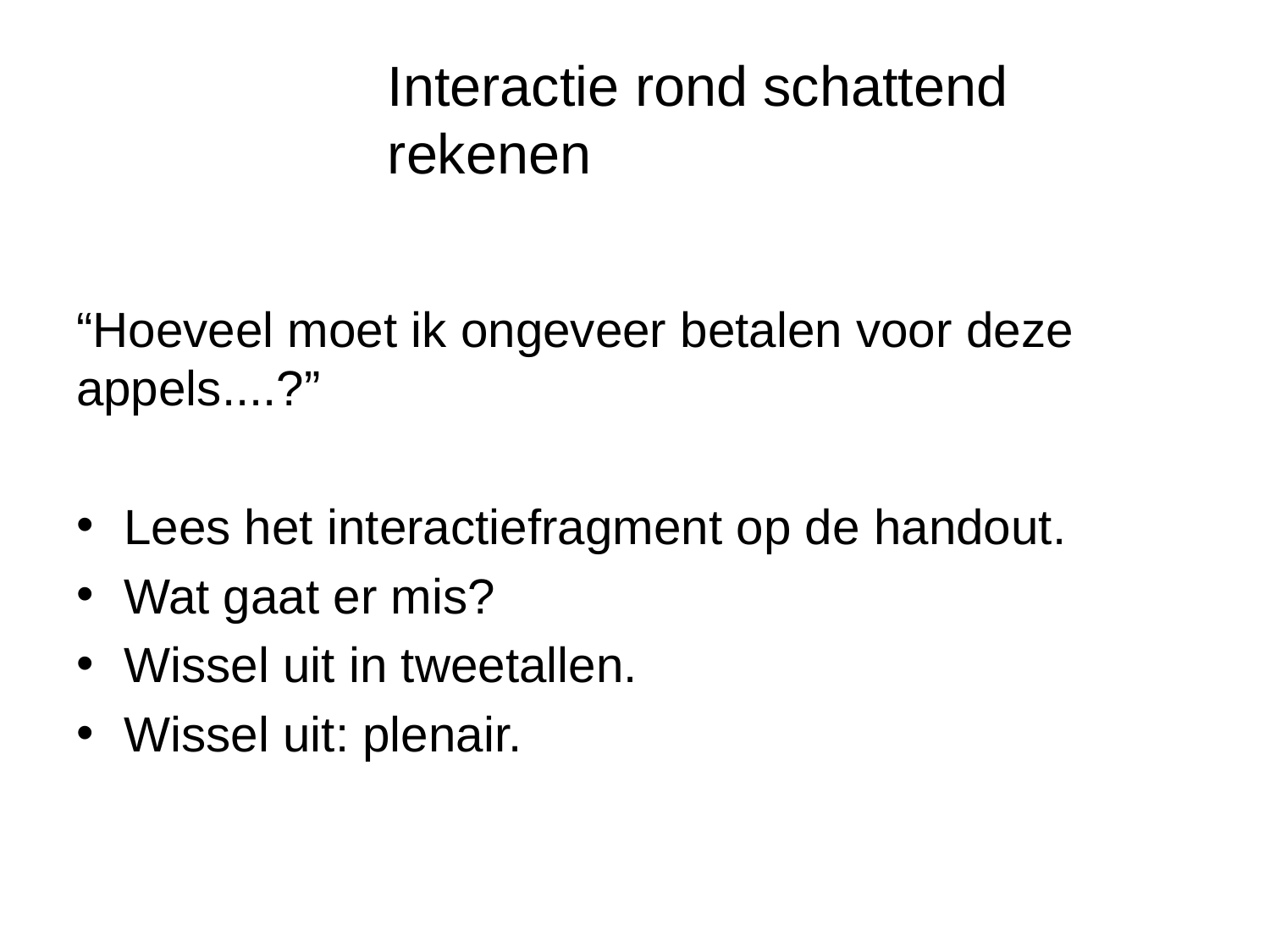

# Interactie rond schattend rekenen

“Hoeveel moet ik ongeveer betalen voor deze appels....?”

Lees het interactiefragment op de handout.
Wat gaat er mis?
Wissel uit in tweetallen.
Wissel uit: plenair.